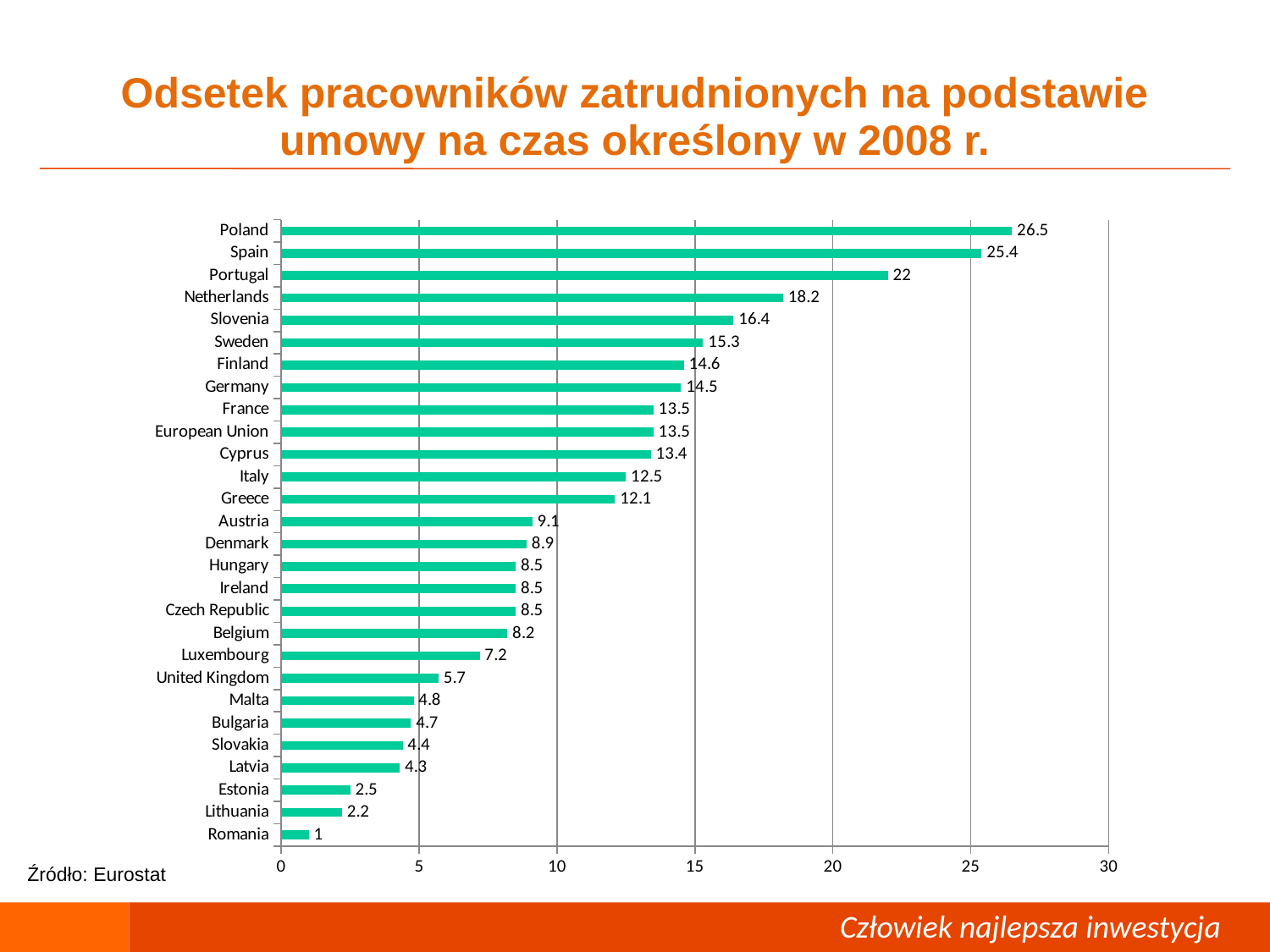

# Odsetek pracowników zatrudnionych na podstawie umowy na czas określony w 2008 r.

### Chart

| Category |
|---|

### Chart

| Category |  |
|---|---|
| Romania | 1.0 |
| Lithuania | 2.2 |
| Estonia | 2.5 |
| Latvia | 4.3 |
| Slovakia | 4.4 |
| Bulgaria | 4.7 |
| Malta | 4.8 |
| United Kingdom | 5.7 |
| Luxembourg | 7.2 |
| Belgium | 8.200000000000001 |
| Czech Republic | 8.5 |
| Ireland | 8.5 |
| Hungary | 8.5 |
| Denmark | 8.9 |
| Austria | 9.1 |
| Greece | 12.1 |
| Italy | 12.5 |
| Cyprus | 13.4 |
| European Union | 13.5 |
| France | 13.5 |
| Germany | 14.5 |
| Finland | 14.6 |
| Sweden | 15.3 |
| Slovenia | 16.4 |
| Netherlands | 18.2 |
| Portugal | 22.0 |
| Spain | 25.4 |
| Poland | 26.5 |
Źródło: Eurostat
Człowiek – najlepsza inwestycja

                                                                                            Człowiek najlepsza inwestycja